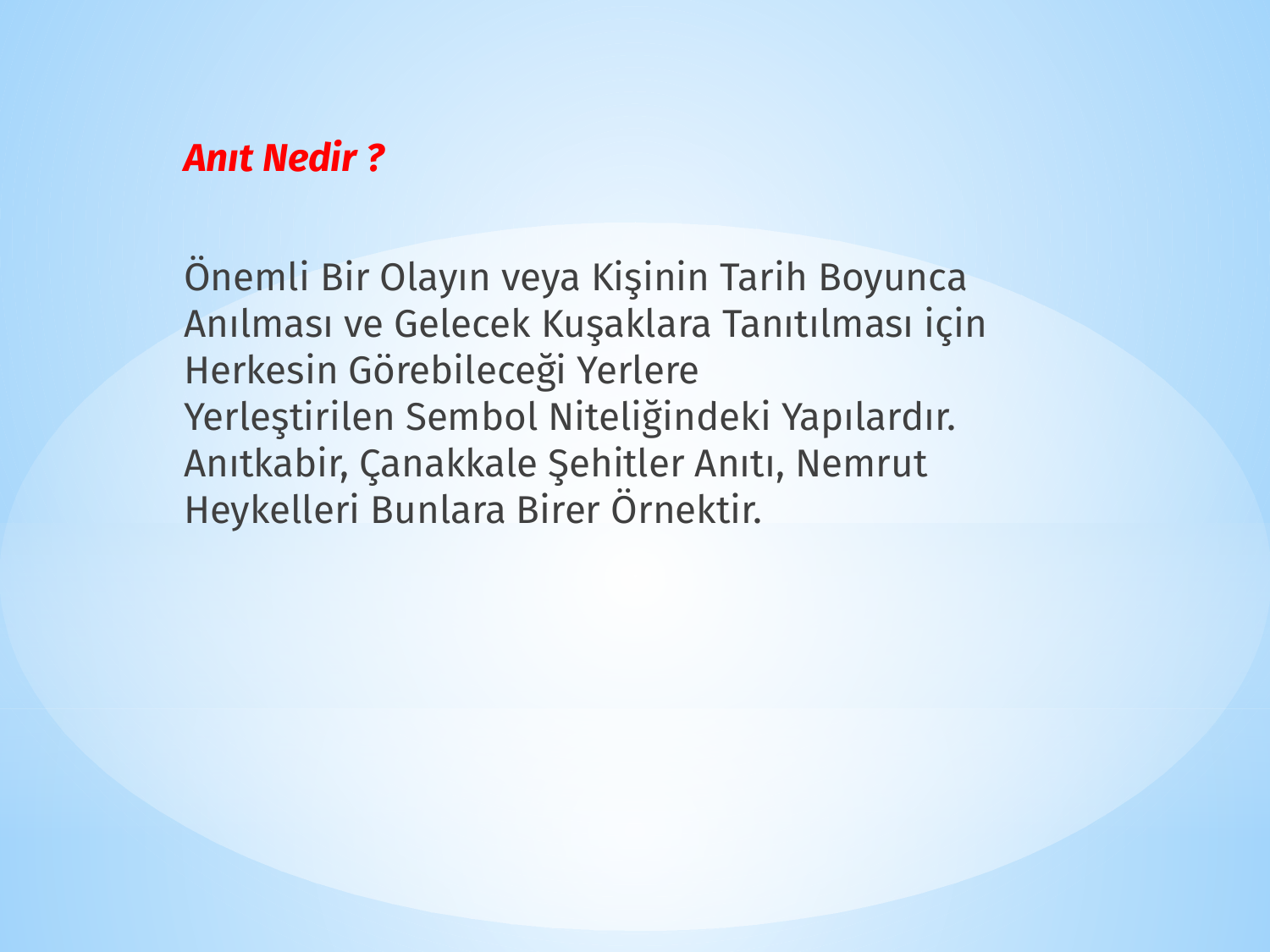

Anıt Nedir ?

Önemli Bir Olayın veya Kişinin Tarih Boyunca Anılması ve Gelecek Kuşaklara Tanıtılması için Herkesin Görebileceği Yerlere Yerleştirilen Sembol Niteliğindeki Yapılardır. Anıtkabir, Çanakkale Şehitler Anıtı, Nemrut Heykelleri Bunlara Birer Örnektir.